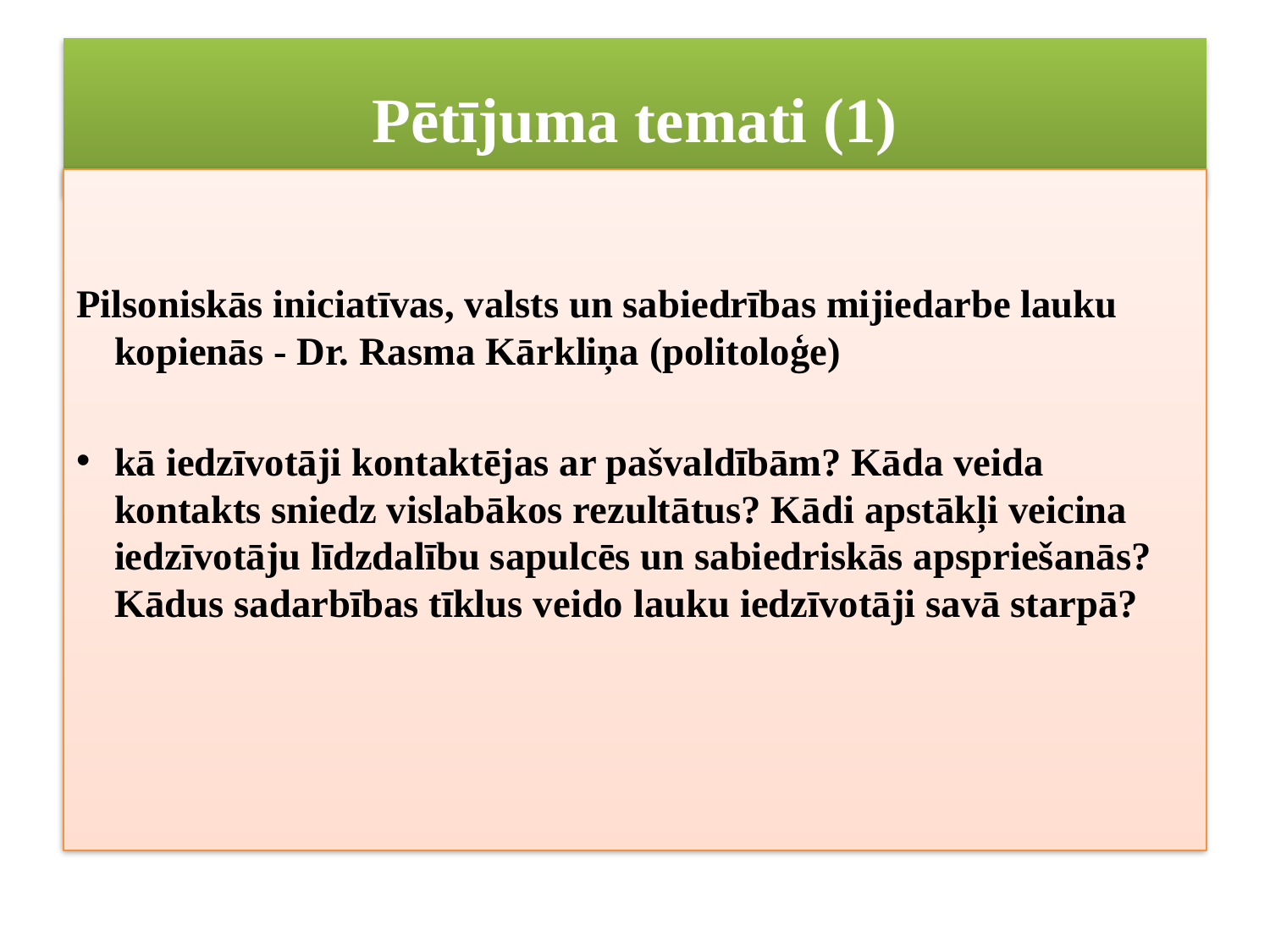

# Pētījuma temati (1)

Pilsoniskās iniciatīvas, valsts un sabiedrības mijiedarbe lauku kopienās - Dr. Rasma Kārkliņa (politoloģe)

kā iedzīvotāji kontaktējas ar pašvaldībām? Kāda veida kontakts sniedz vislabākos rezultātus? Kādi apstākļi veicina iedzīvotāju līdzdalību sapulcēs un sabiedriskās apspriešanās? Kādus sadarbības tīklus veido lauku iedzīvotāji savā starpā?